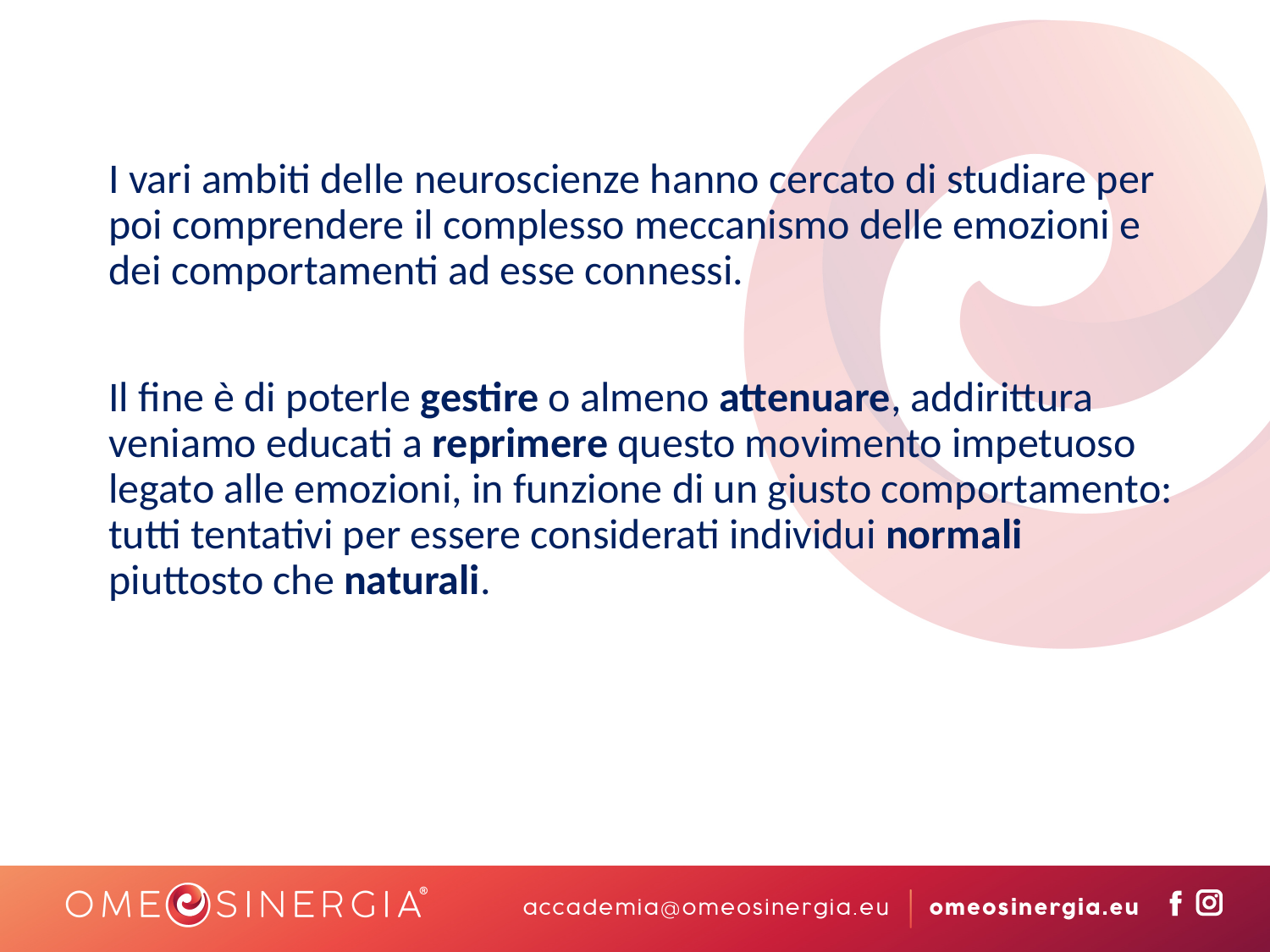

I vari ambiti delle neuroscienze hanno cercato di studiare per poi comprendere il complesso meccanismo delle emozioni e dei comportamenti ad esse connessi.

Il fine è di poterle gestire o almeno attenuare, addirittura veniamo educati a reprimere questo movimento impetuoso legato alle emozioni, in funzione di un giusto comportamento: tutti tentativi per essere considerati individui normali piuttosto che naturali.